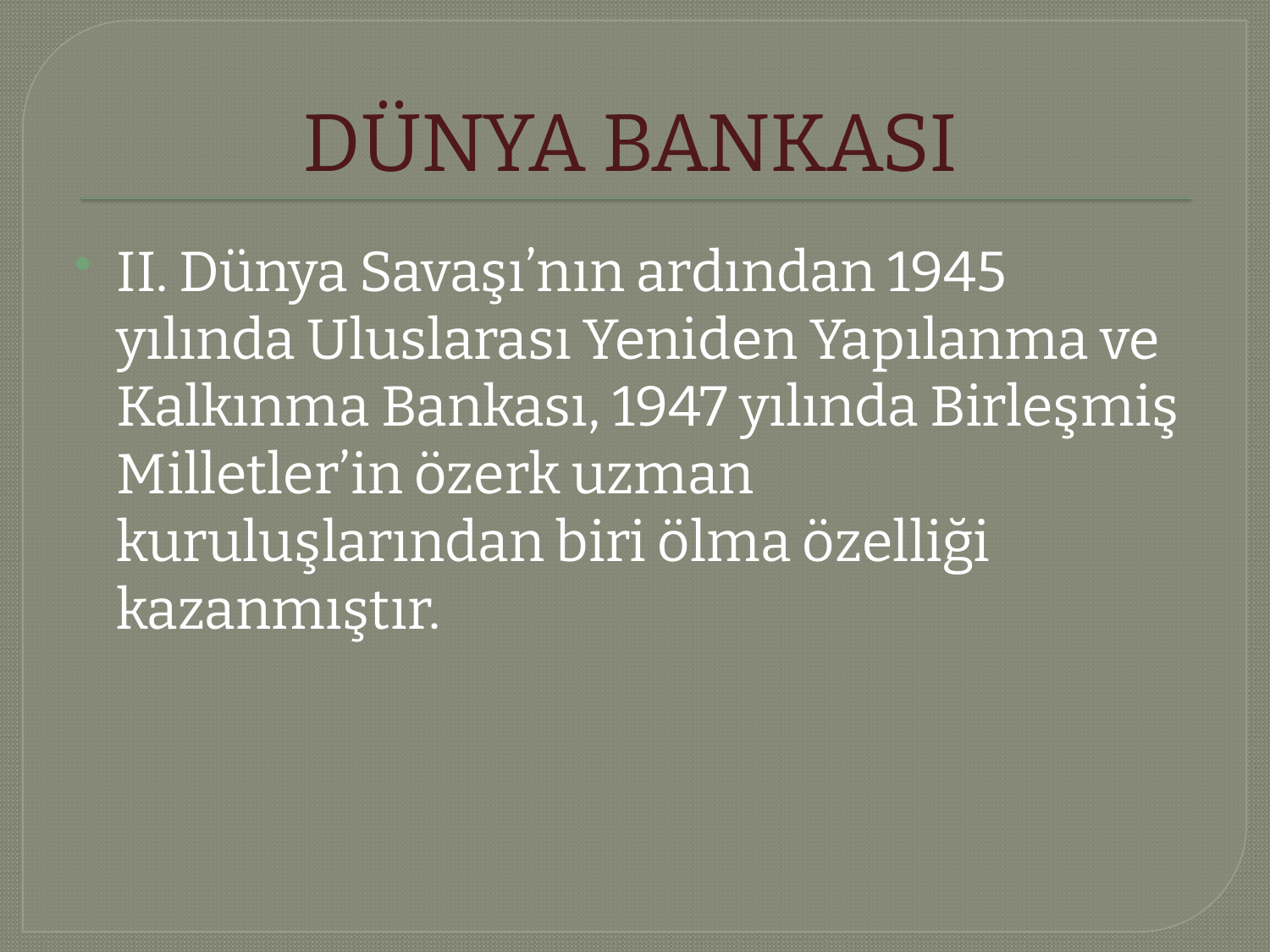

# DÜNYA BANKASI
II. Dünya Savaşı’nın ardından 1945 yılında Uluslarası Yeniden Yapılanma ve Kalkınma Bankası, 1947 yılında Birleşmiş Milletler’in özerk uzman kuruluşlarından biri ölma özelliği kazanmıştır.